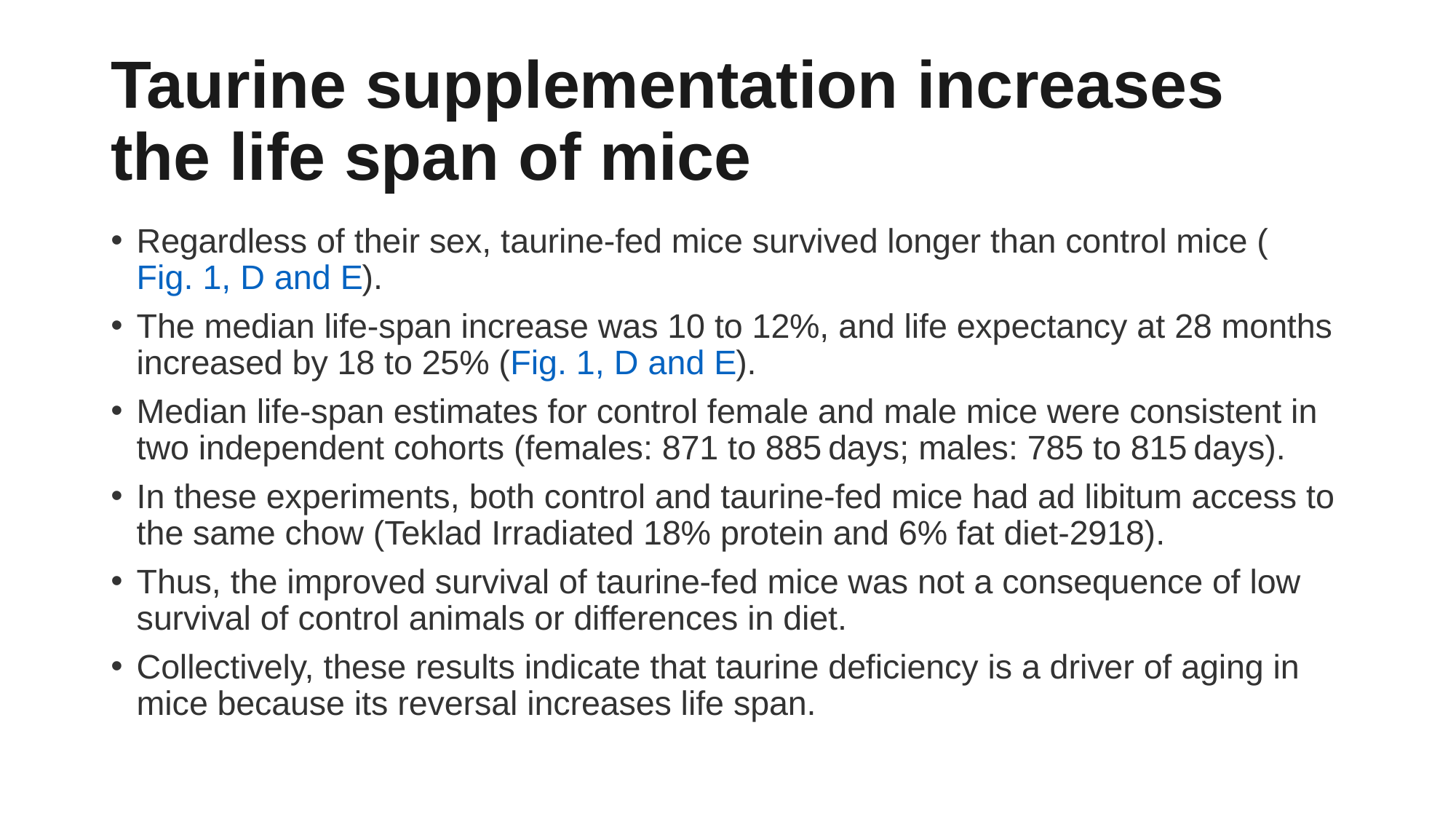

# Taurine supplementation increases the life span of mice
Regardless of their sex, taurine-fed mice survived longer than control mice (Fig. 1, D and E).
The median life-span increase was 10 to 12%, and life expectancy at 28 months increased by 18 to 25% (Fig. 1, D and E).
Median life-span estimates for control female and male mice were consistent in two independent cohorts (females: 871 to 885 days; males: 785 to 815 days).
In these experiments, both control and taurine-fed mice had ad libitum access to the same chow (Teklad Irradiated 18% protein and 6% fat diet-2918).
Thus, the improved survival of taurine-fed mice was not a consequence of low survival of control animals or differences in diet.
Collectively, these results indicate that taurine deficiency is a driver of aging in mice because its reversal increases life span.